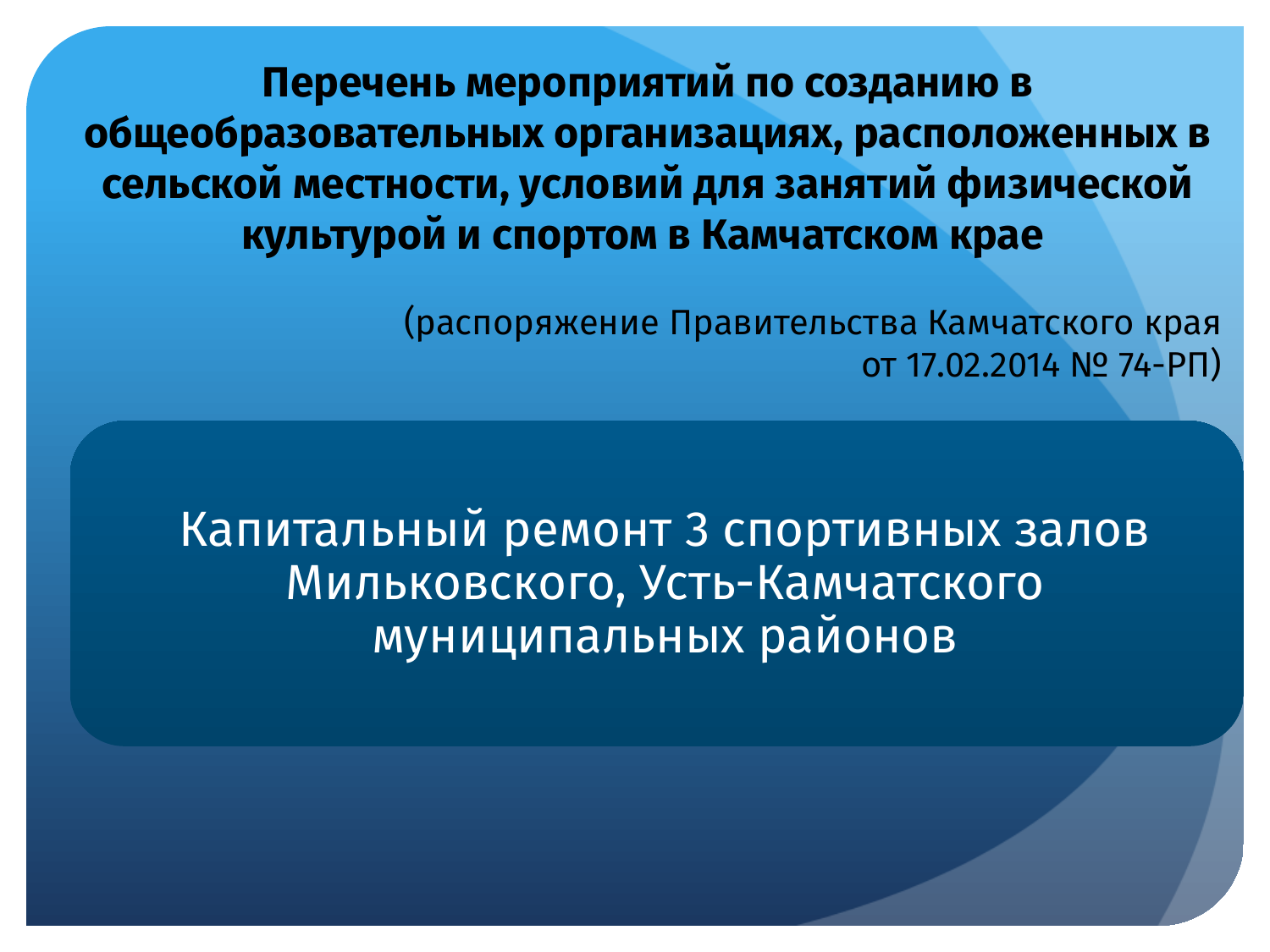

Перечень мероприятий по созданию в общеобразовательных организациях, расположенных в сельской местности, условий для занятий физической культурой и спортом в Камчатском крае

(распоряжение Правительства Камчатского края
от 17.02.2014 № 74-РП)
Капитальный ремонт 3 спортивных залов Мильковского, Усть-Камчатского муниципальных районов